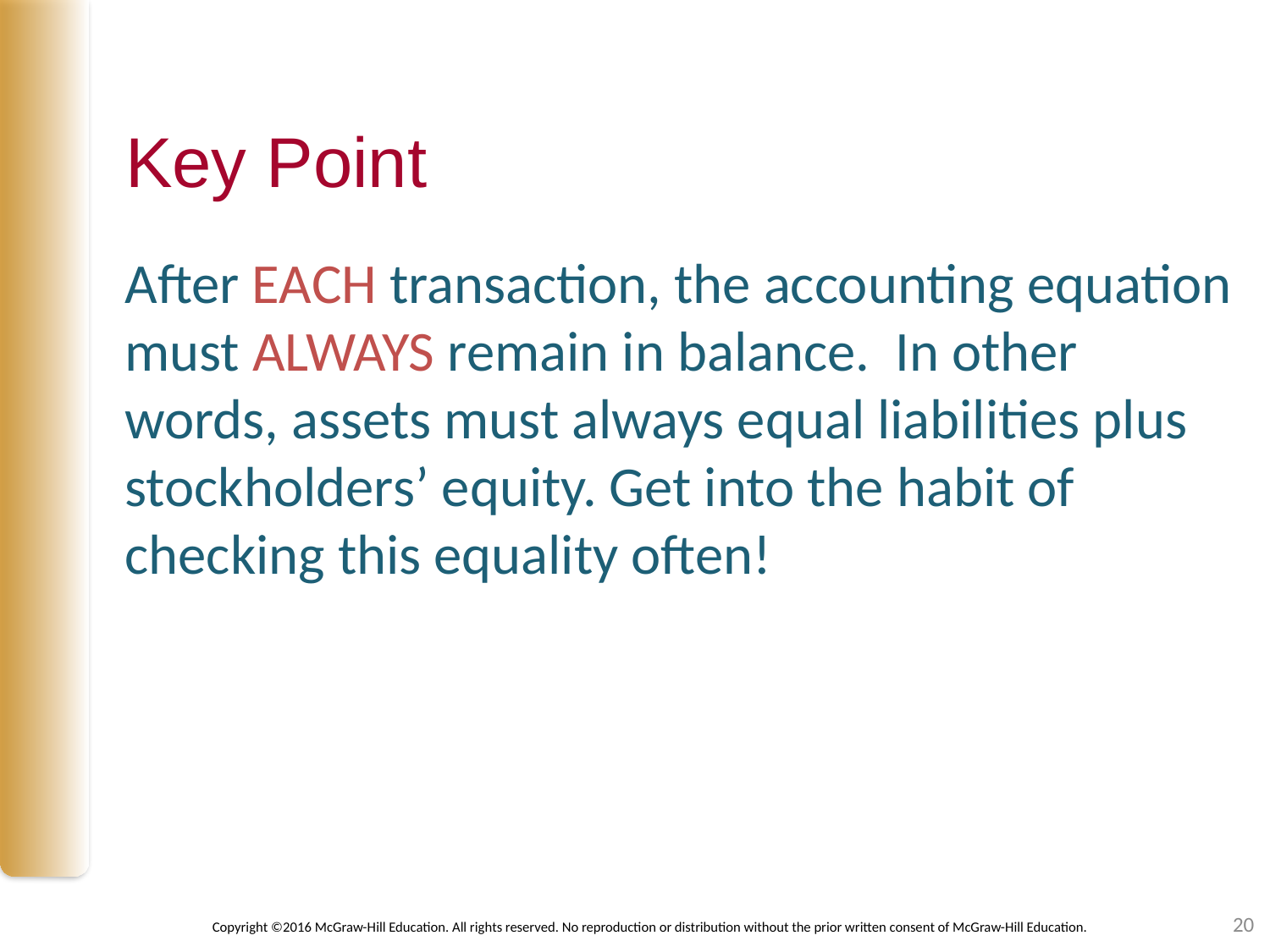

# Key Point
After EACH transaction, the accounting equation must ALWAYS remain in balance.  In other words, assets must always equal liabilities plus stockholders’ equity. Get into the habit of checking this equality often!
20
Copyright ©2016 McGraw-Hill Education. All rights reserved. No reproduction or distribution without the prior written consent of McGraw-Hill Education.